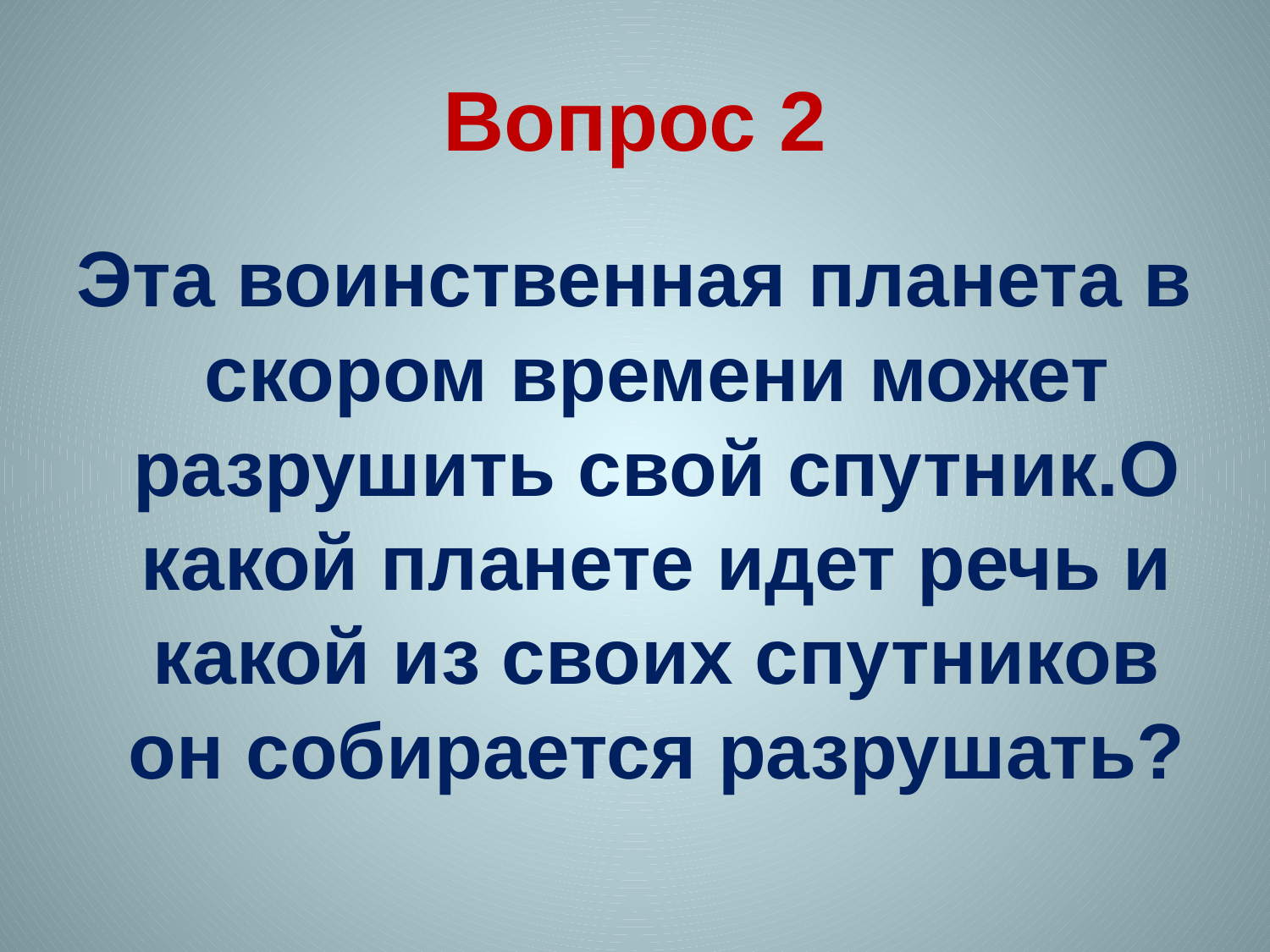

# Вопрос 2
Эта воинственная планета в скором времени может разрушить свой спутник.О какой планете идет речь и какой из своих спутников он собирается разрушать?